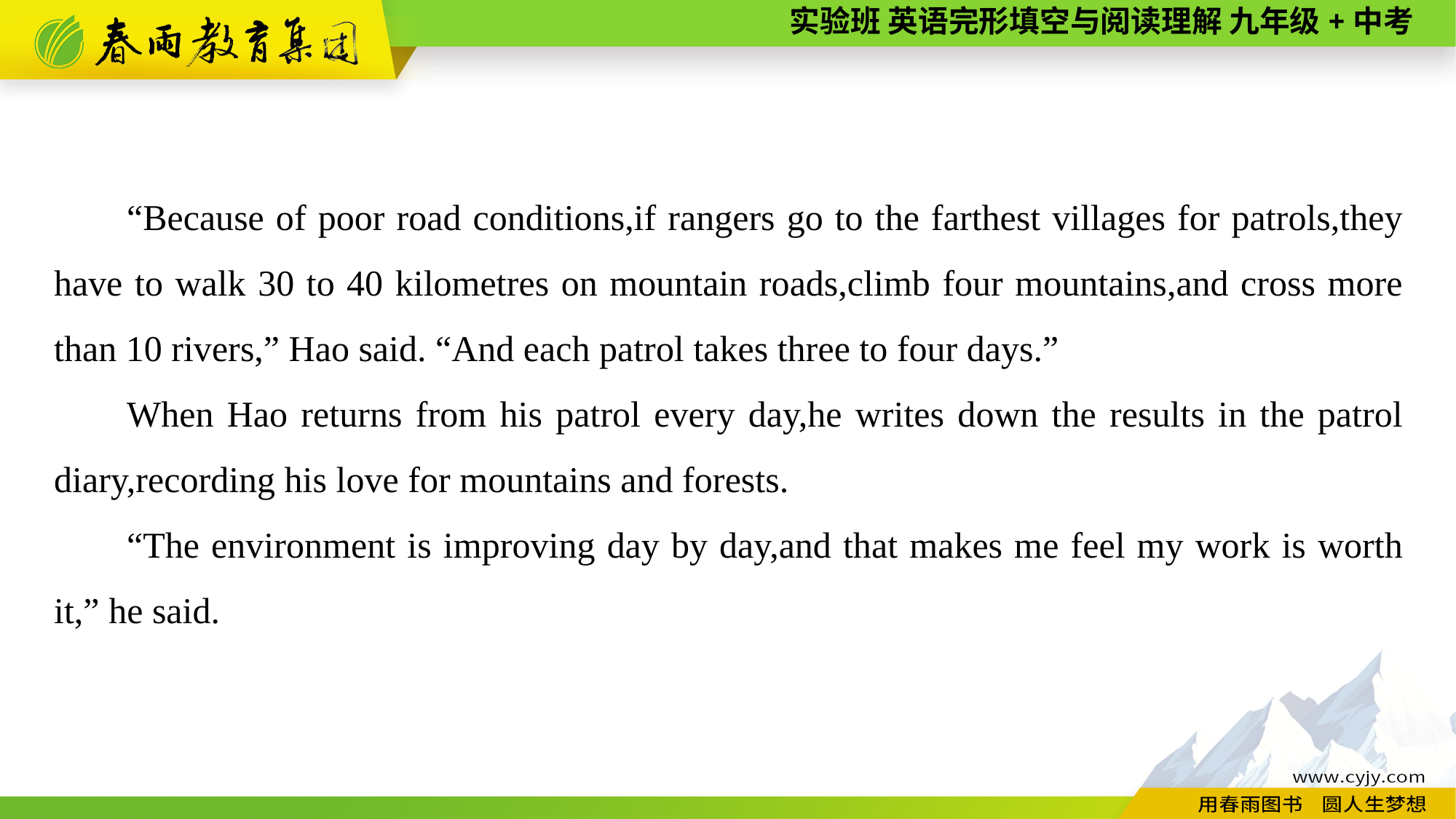

“Because of poor road conditions,if rangers go to the farthest villages for patrols,they have to walk 30 to 40 kilometres on mountain roads,climb four mountains,and cross more than 10 rivers,” Hao said. “And each patrol takes three to four days.”
When Hao returns from his patrol every day,he writes down the results in the patrol diary,recording his love for mountains and forests.
“The environment is improving day by day,and that makes me feel my work is worth it,” he said.